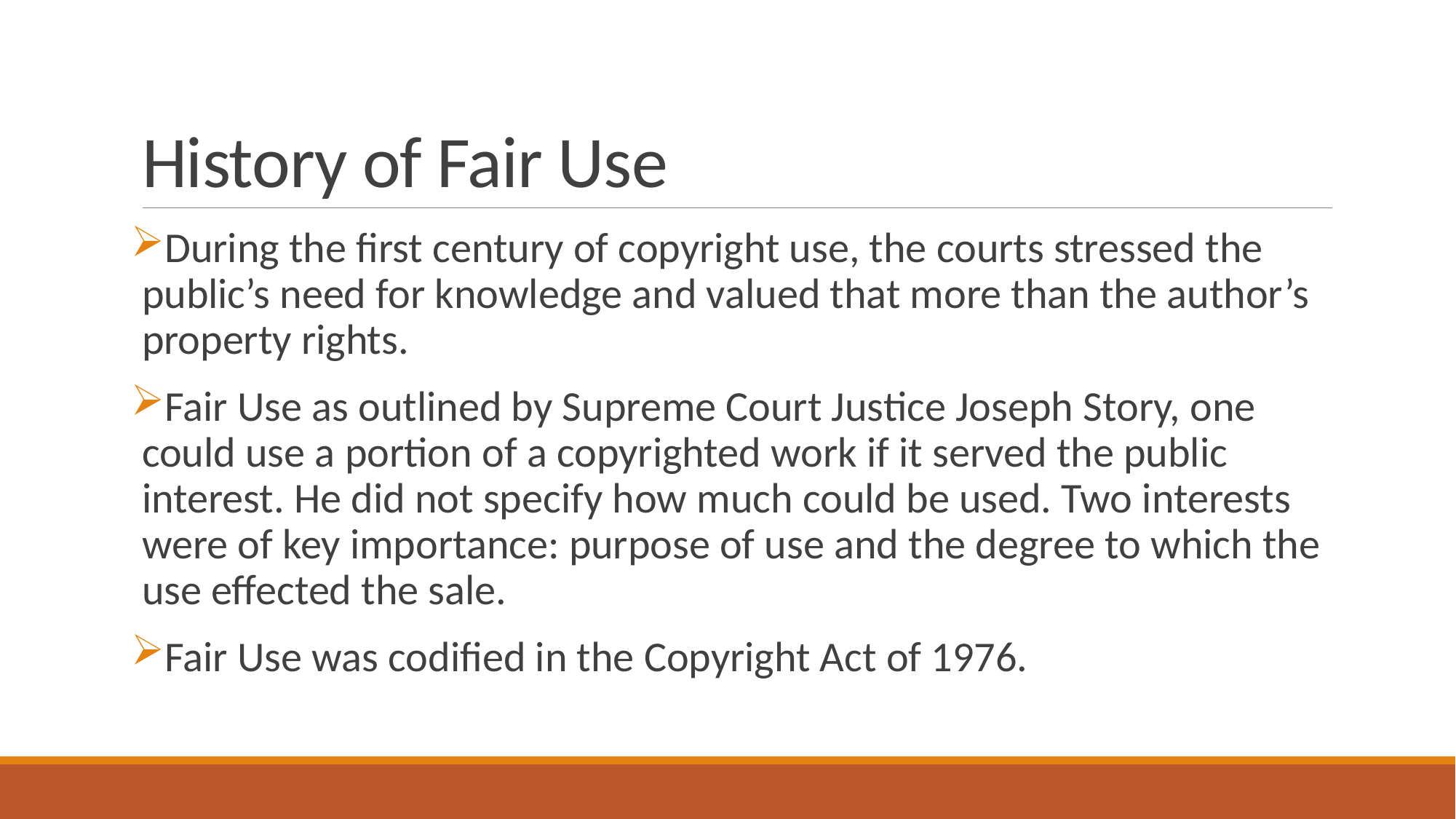

# History of Fair Use
During the first century of copyright use, the courts stressed the public’s need for knowledge and valued that more than the author’s property rights.
Fair Use as outlined by Supreme Court Justice Joseph Story, one could use a portion of a copyrighted work if it served the public interest. He did not specify how much could be used. Two interests were of key importance: purpose of use and the degree to which the use effected the sale.
Fair Use was codified in the Copyright Act of 1976.